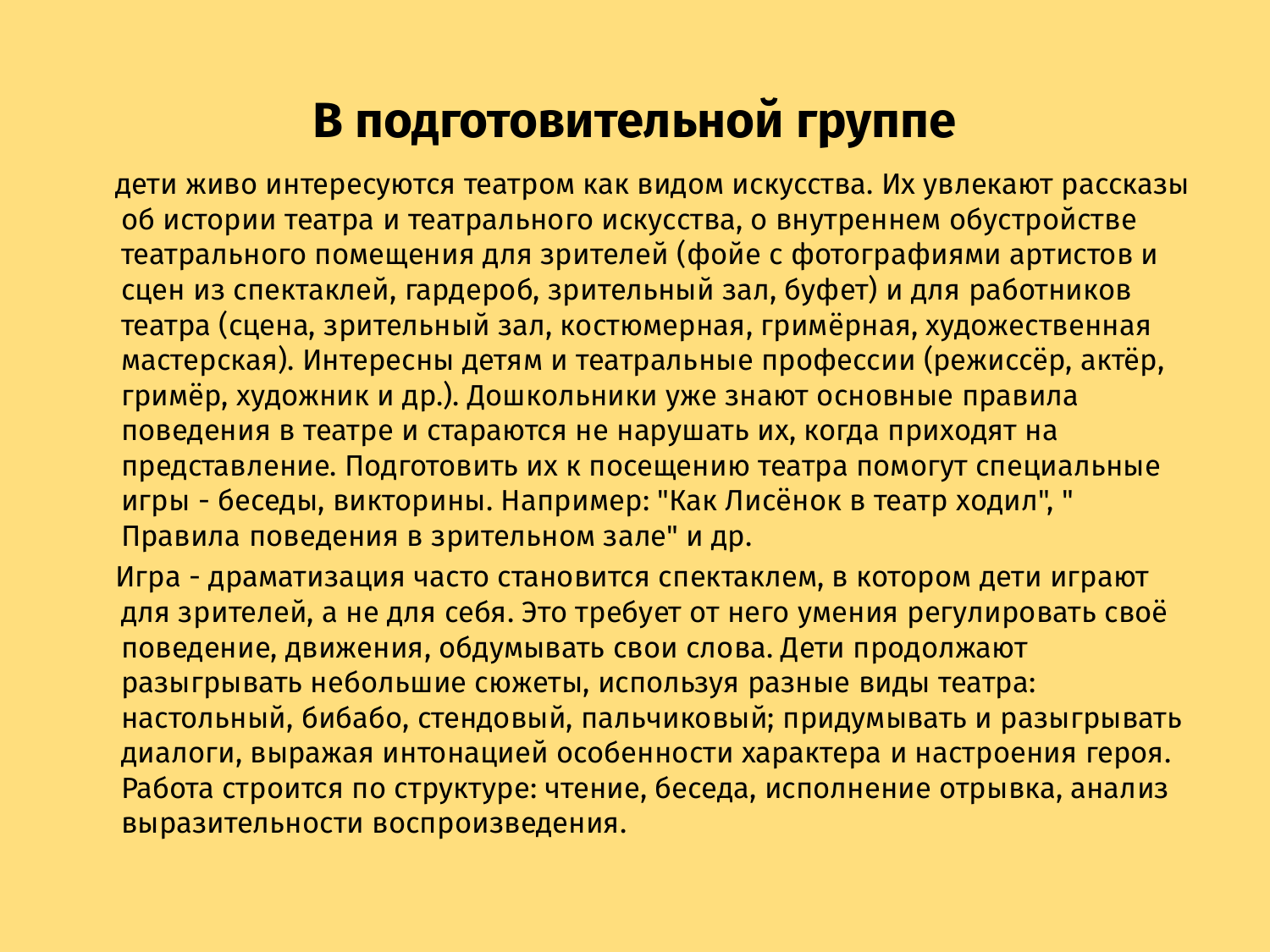

# В подготовительной группе
     дети живо интересуются театром как видом искусства. Их увлекают рассказы об истории театра и театрального искусства, о внутреннем обустройстве театрального помещения для зрителей (фойе с фотографиями артистов и сцен из спектаклей, гардероб, зрительный зал, буфет) и для работников театра (сцена, зрительный зал, костюмерная, гримёрная, художественная мастерская). Интересны детям и театральные профессии (режиссёр, актёр, гримёр, художник и др.). Дошкольники уже знают основные правила поведения в театре и стараются не нарушать их, когда приходят на представление. Подготовить их к посещению театра помогут специальные игры - беседы, викторины. Например: "Как Лисёнок в театр ходил", " Правила поведения в зрительном зале" и др.
     Игра - драматизация часто становится спектаклем, в котором дети играют для зрителей, а не для себя. Это требует от него умения регулировать своё поведение, движения, обдумывать свои слова. Дети продолжают разыгрывать небольшие сюжеты, используя разные виды театра: настольный, бибабо, стендовый, пальчиковый; придумывать и разыгрывать диалоги, выражая интонацией особенности характера и настроения героя. Работа строится по структуре: чтение, беседа, исполнение отрывка, анализ выразительности воспроизведения.